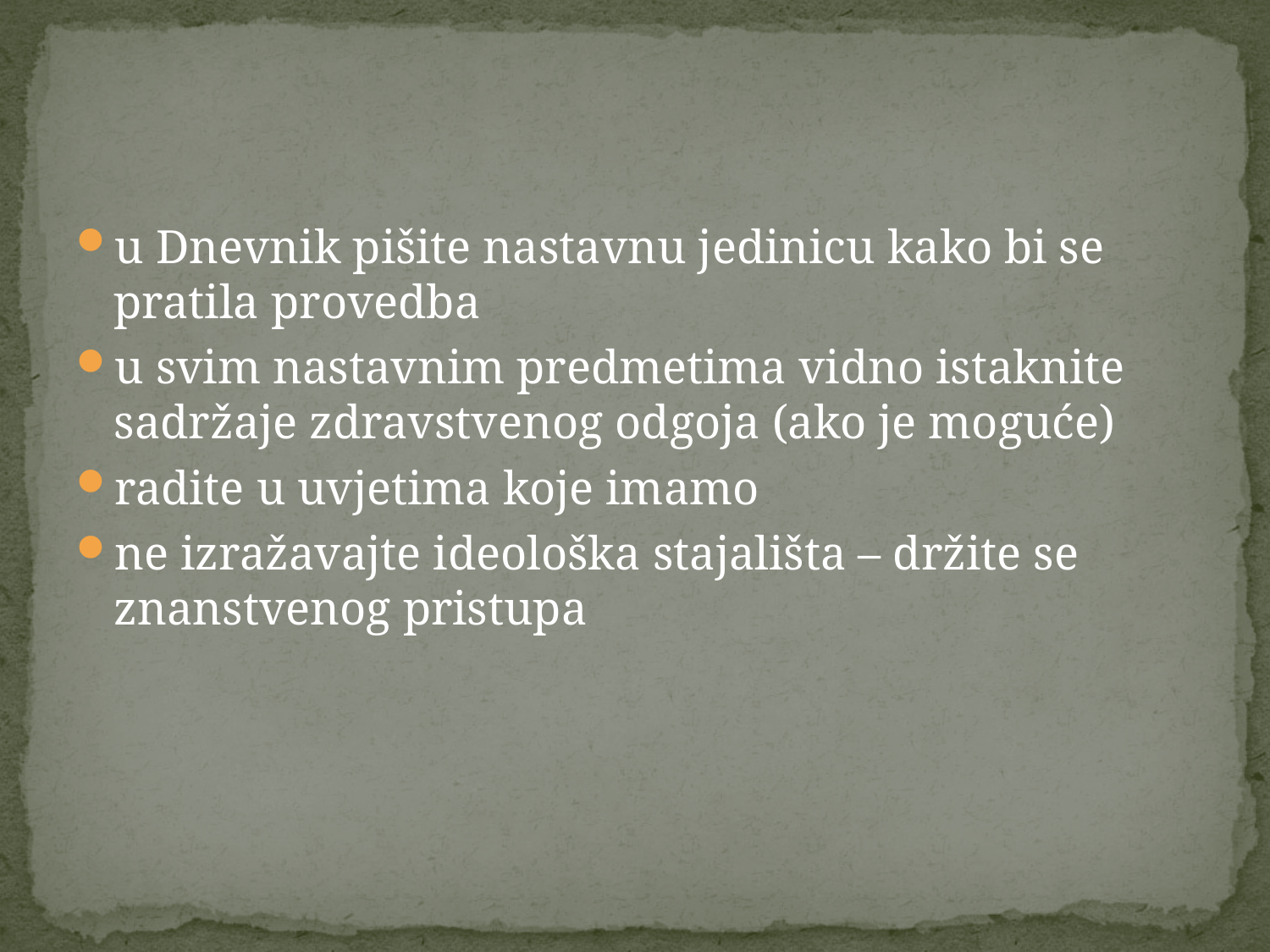

#
u Dnevnik pišite nastavnu jedinicu kako bi se pratila provedba
u svim nastavnim predmetima vidno istaknite sadržaje zdravstvenog odgoja (ako je moguće)
radite u uvjetima koje imamo
ne izražavajte ideološka stajališta – držite se znanstvenog pristupa